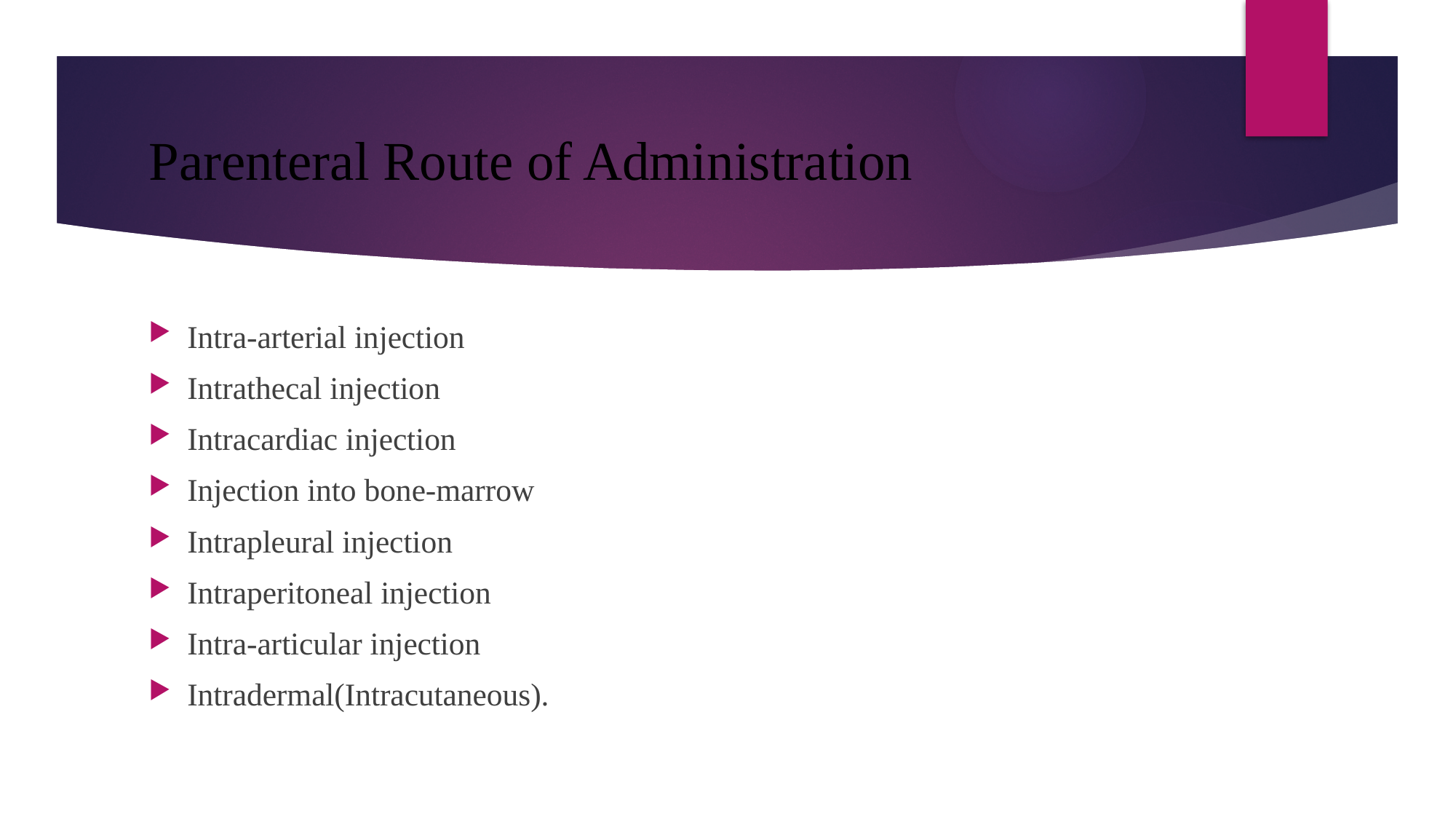

# Parenteral Route of Administration
Intra-arterial injection
Intrathecal injection
Intracardiac injection
Injection into bone-marrow
Intrapleural injection
Intraperitoneal injection
Intra-articular injection
Intradermal(Intracutaneous).